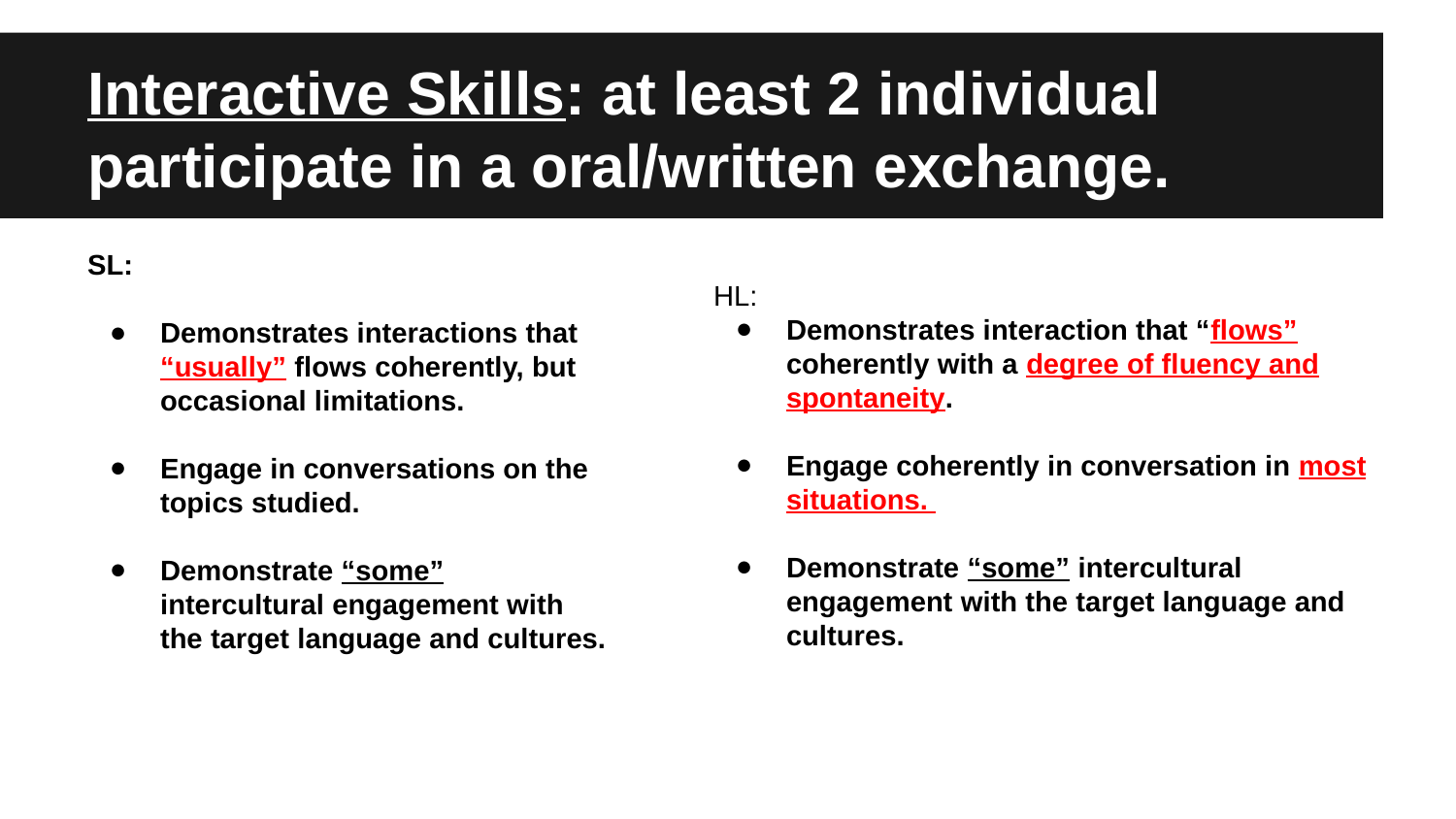

# Interactive Skills: at least 2 individual participate in a oral/written exchange.
SL:

Demonstrates interactions that “usually” flows coherently, but occasional limitations.

Engage in conversations on the topics studied.

Demonstrate “some” intercultural engagement with the target language and cultures.

HL:
Demonstrates interaction that “flows” coherently with a degree of fluency and spontaneity.

Engage coherently in conversation in most situations.

Demonstrate “some” intercultural engagement with the target language and cultures.